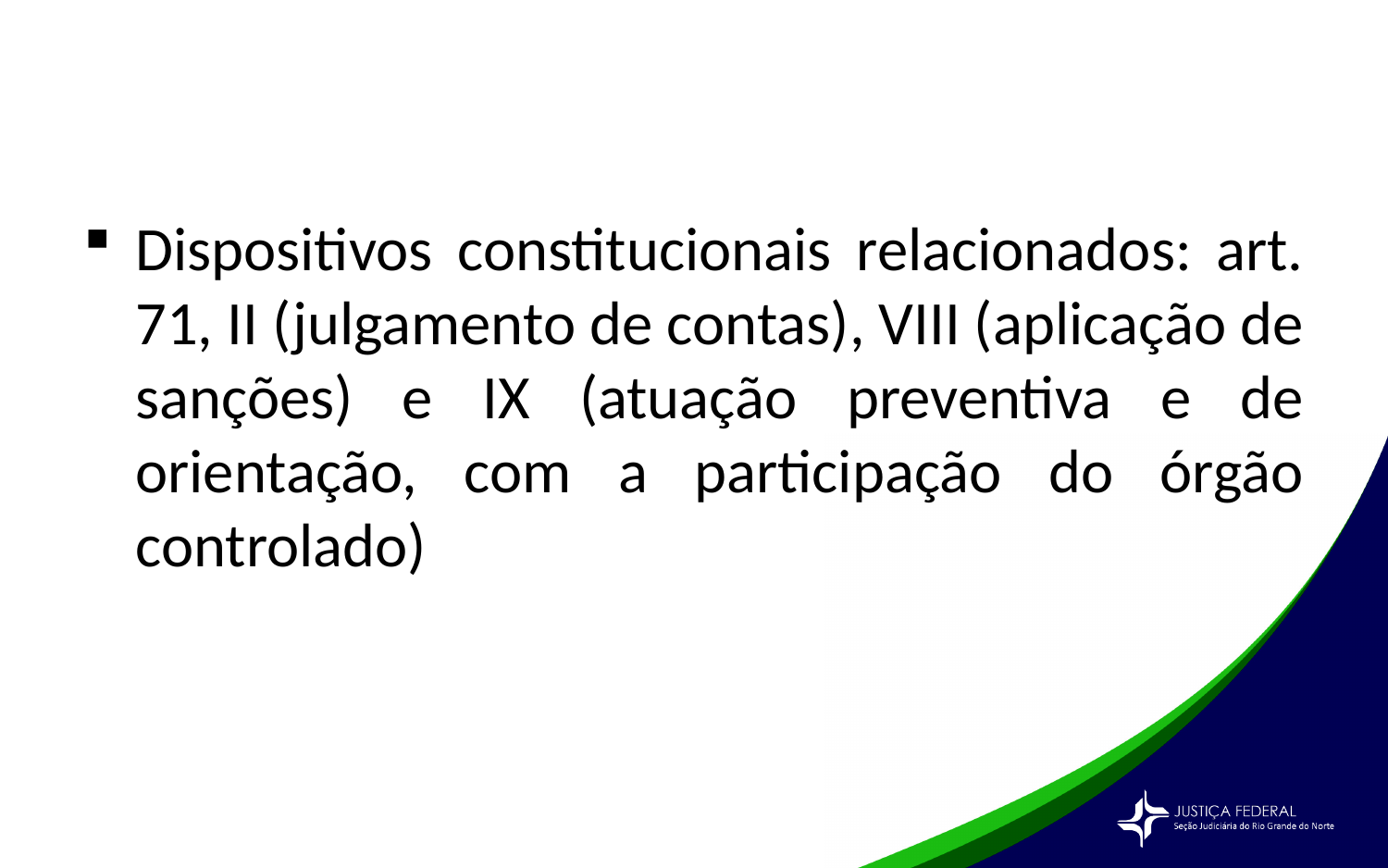

#
Dispositivos constitucionais relacionados: art. 71, II (julgamento de contas), VIII (aplicação de sanções) e IX (atuação preventiva e de orientação, com a participação do órgão controlado)